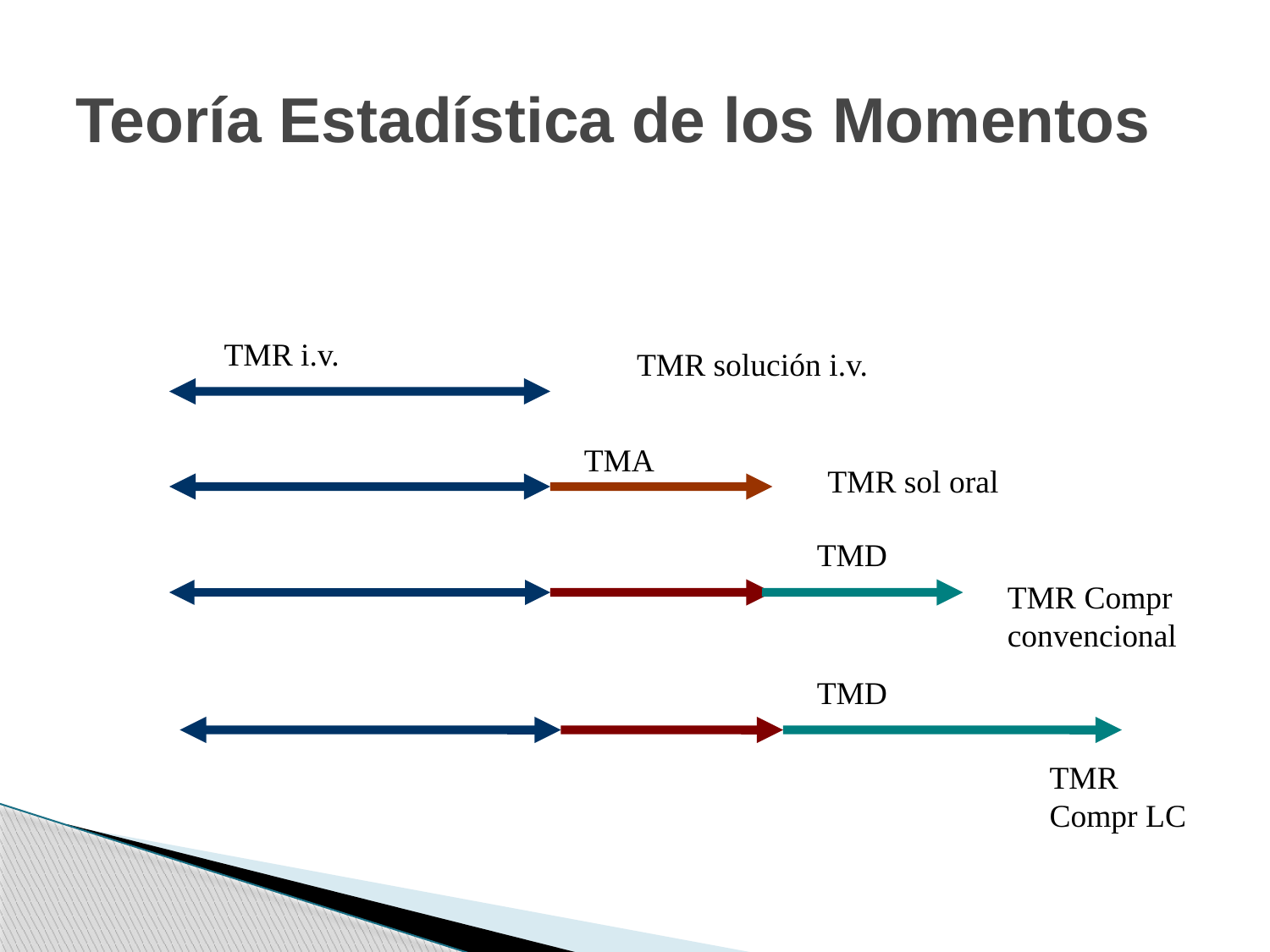

# Teoría Estadística de los Momentos

TMR i.v.
TMR solución i.v.

TMA
TMR sol oral

TMD
TMR Compr convencional

TMD

TMR Compr LC